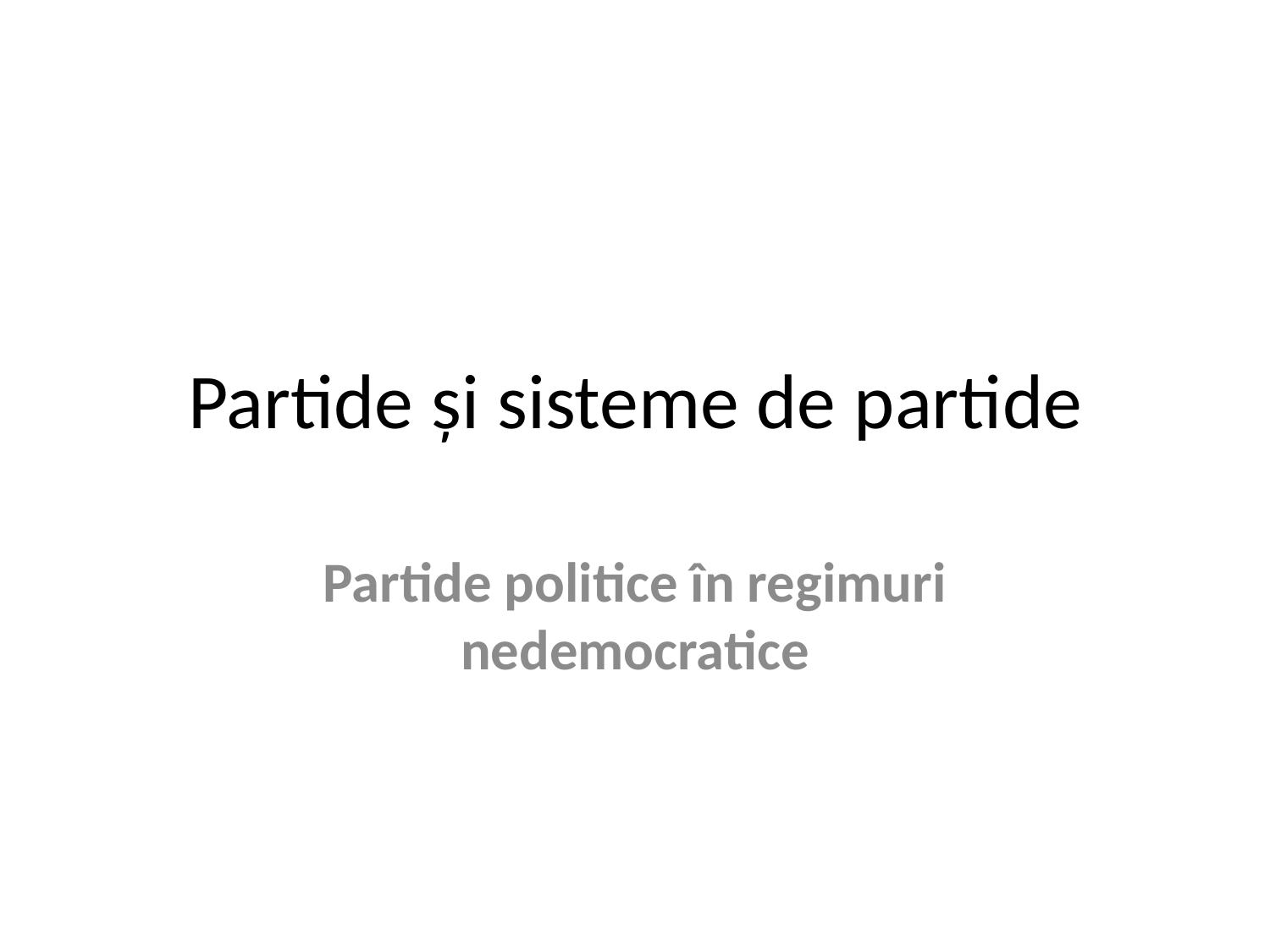

# Partide și sisteme de partide
Partide politice în regimuri nedemocratice